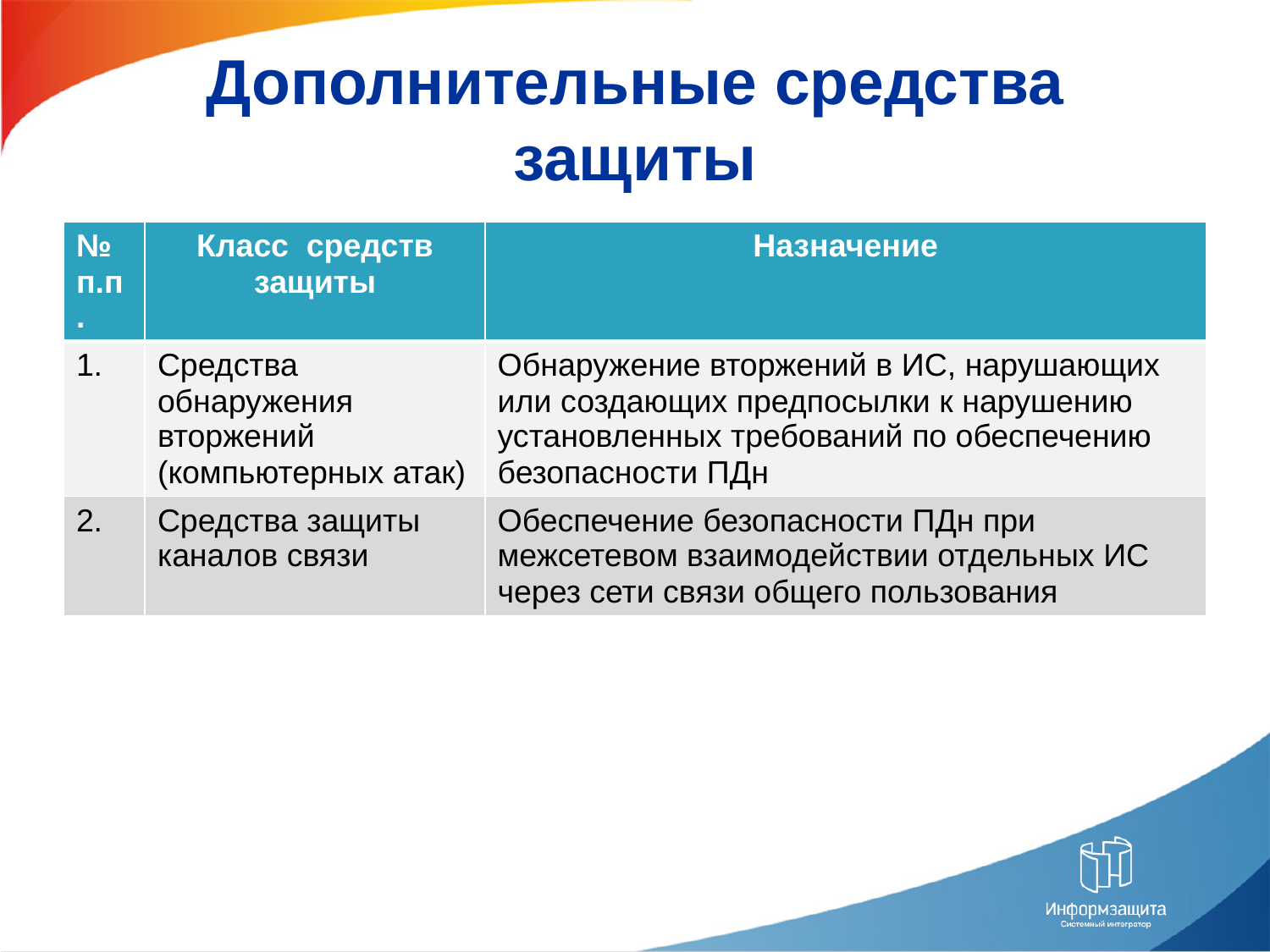

# Дополнительные средства защиты
| № п.п. | Класс средств защиты | Назначение |
| --- | --- | --- |
| 1. | Средства обнаружения вторжений (компьютерных атак) | Обнаружение вторжений в ИС, нарушающих или создающих предпосылки к нарушению установленных требований по обеспечению безопасности ПДн |
| 2. | Средства защиты каналов связи | Обеспечение безопасности ПДн при межсетевом взаимодействии отдельных ИС через сети связи общего пользования |